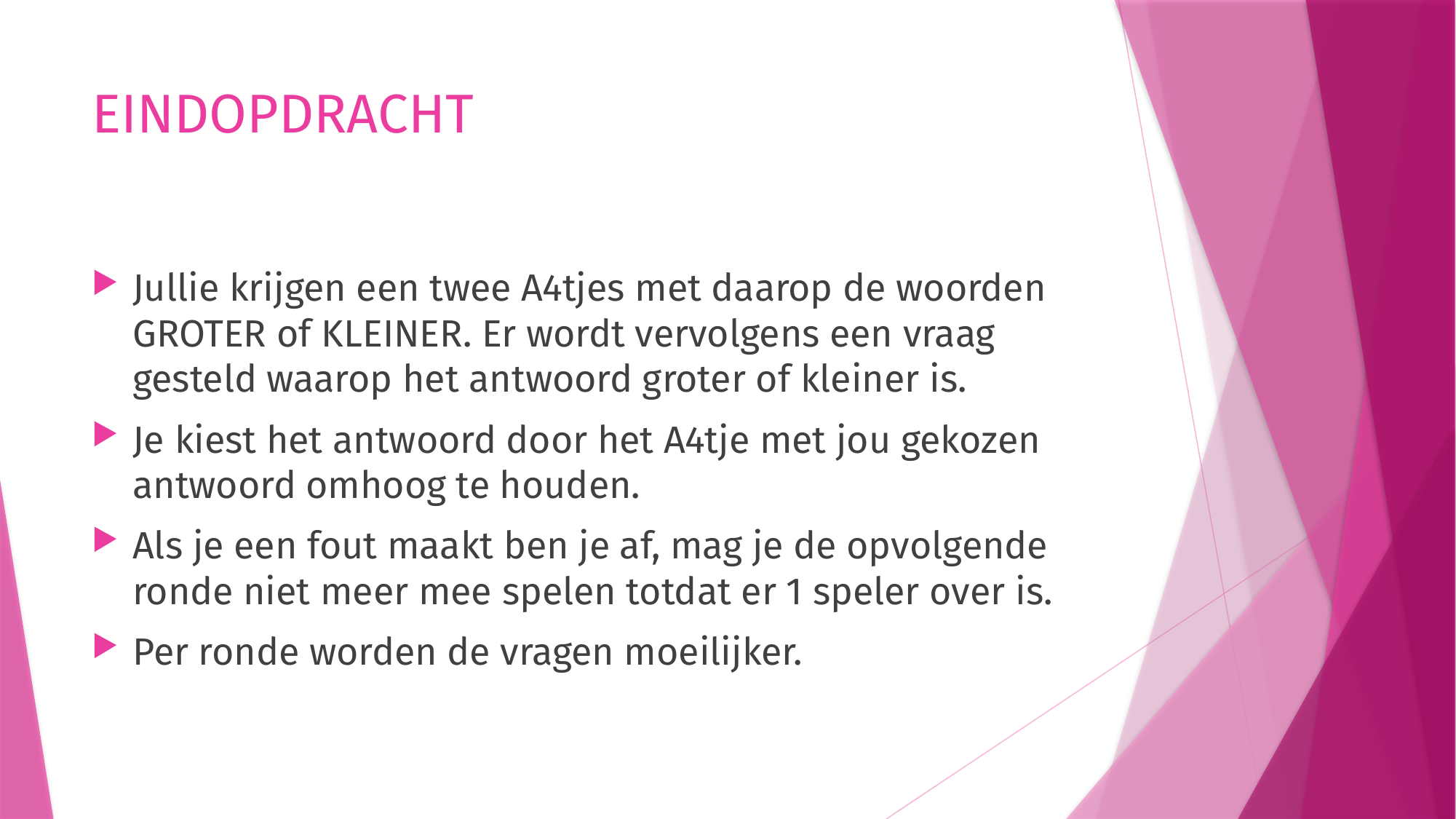

# EINDOPDRACHT
Jullie krijgen een twee A4tjes met daarop de woorden GROTER of KLEINER. Er wordt vervolgens een vraag gesteld waarop het antwoord groter of kleiner is.
Je kiest het antwoord door het A4tje met jou gekozen antwoord omhoog te houden.
Als je een fout maakt ben je af, mag je de opvolgende ronde niet meer mee spelen totdat er 1 speler over is.
Per ronde worden de vragen moeilijker.